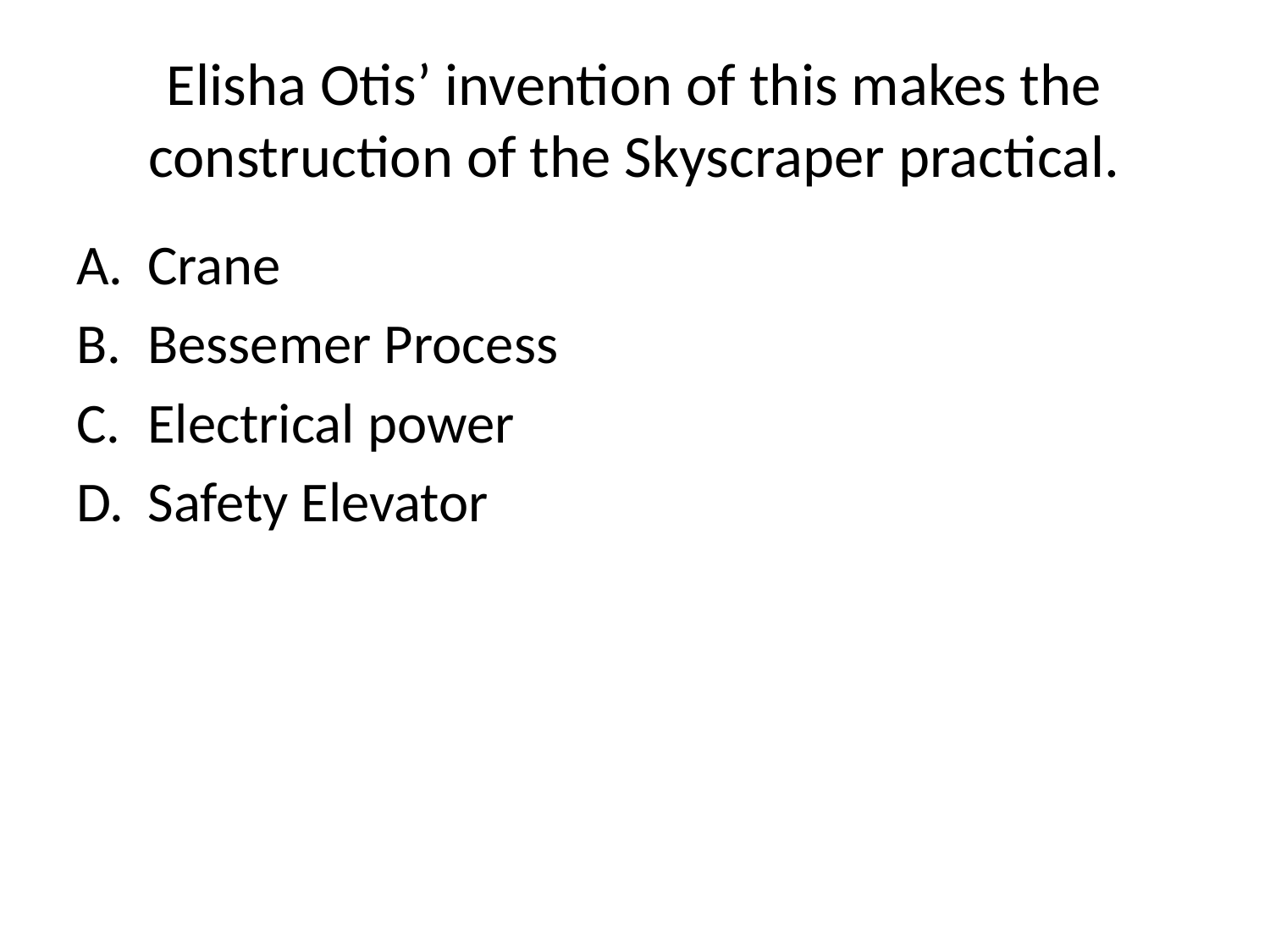

# Elisha Otis’ invention of this makes the construction of the Skyscraper practical.
Crane
Bessemer Process
Electrical power
Safety Elevator